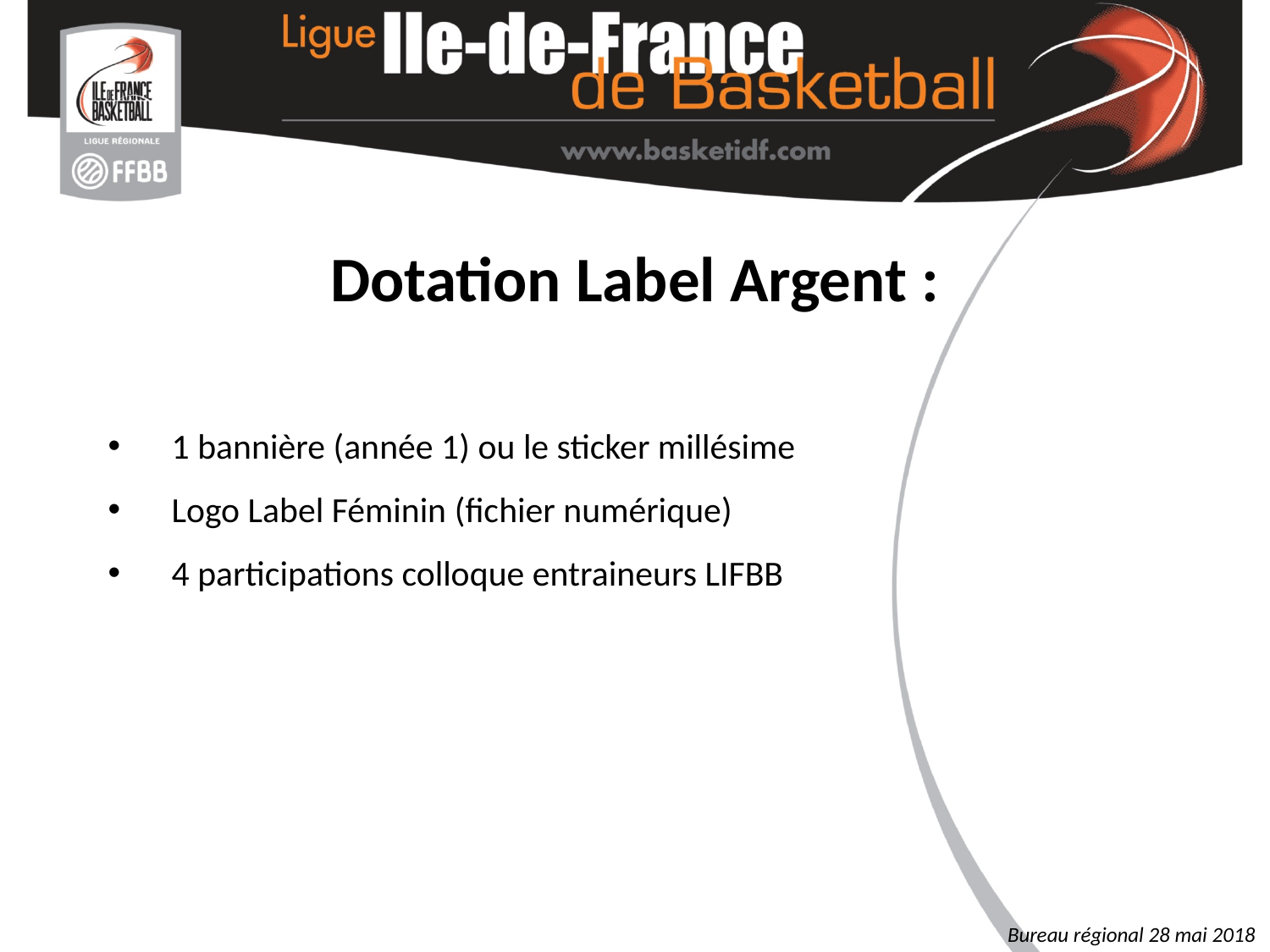

Dotation Label Argent :
1 bannière (année 1) ou le sticker millésime
Logo Label Féminin (fichier numérique)
4 participations colloque entraineurs LIFBB
Bureau régional 28 mai 2018